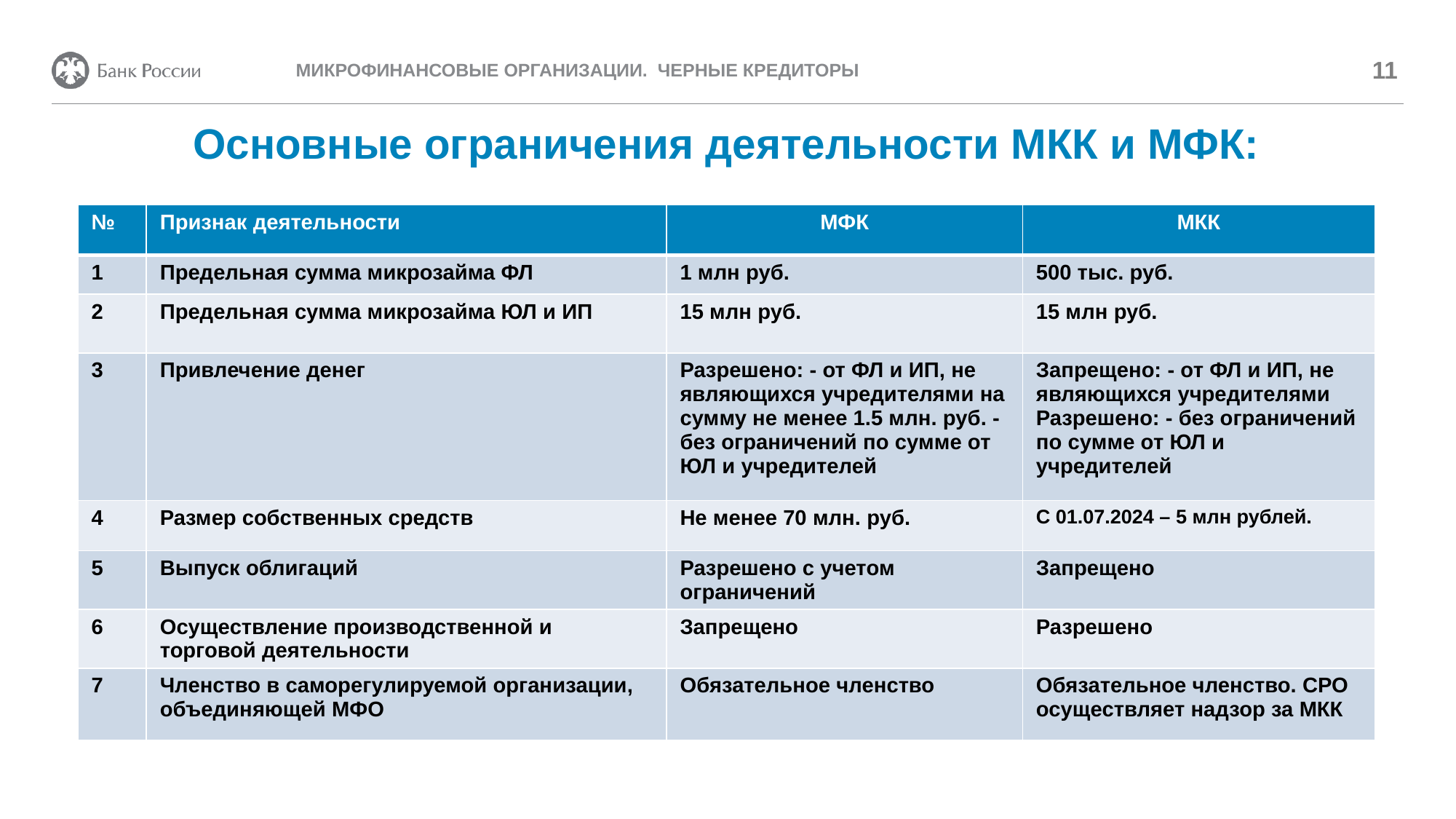

11
МИКРОФИНАНСОВЫЕ ОРГАНИЗАЦИИ.  ЧЕРНЫЕ КРЕДИТОРЫ
# Основные ограничения деятельности МКК и МФК:
| № | Признак деятельности | МФК | МКК |
| --- | --- | --- | --- |
| 1 | Предельная сумма микрозайма ФЛ | 1 млн руб. | 500 тыс. руб. |
| 2 | Предельная сумма микрозайма ЮЛ и ИП | 15 млн руб. | 15 млн руб. |
| 3 | Привлечение денег | Разрешено: - от ФЛ и ИП, не являющихся учредителями на сумму не менее 1.5 млн. руб. - без ограничений по сумме от ЮЛ и учредителей | Запрещено: - от ФЛ и ИП, не являющихся учредителями Разрешено: - без ограничений по сумме от ЮЛ и учредителей |
| 4 | Размер собственных средств | Не менее 70 млн. руб. | С 01.07.2024 – 5 млн рублей. |
| 5 | Выпуск облигаций | Разрешено с учетом ограничений | Запрещено |
| 6 | Осуществление производственной и торговой деятельности | Запрещено | Разрешено |
| 7 | Членство в саморегулируемой организации, объединяющей МФО | Обязательное членство | Обязательное членство. СРО осуществляет надзор за МКК |